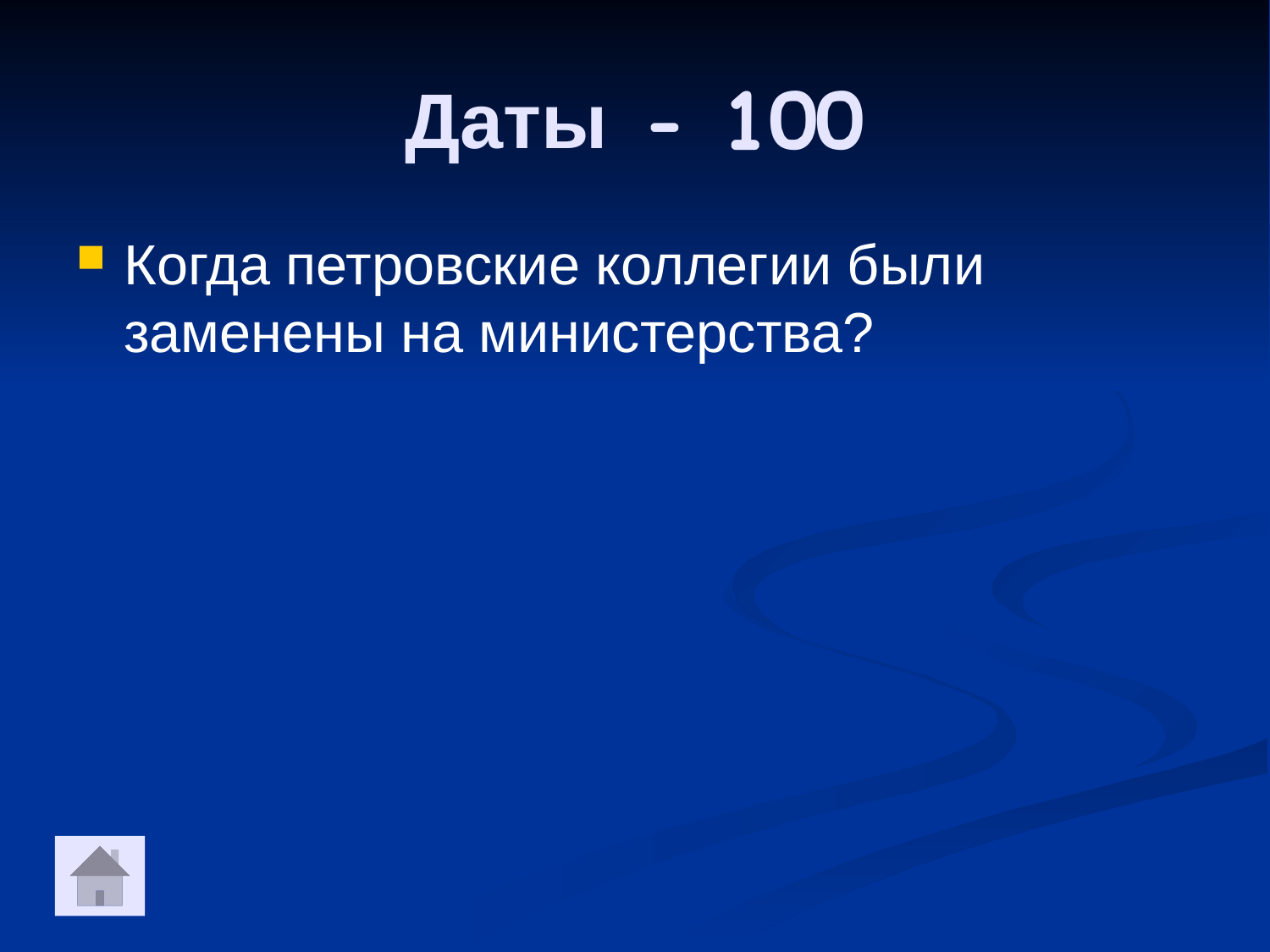

Даты - 100
Когда петровские коллегии были заменены на министерства?